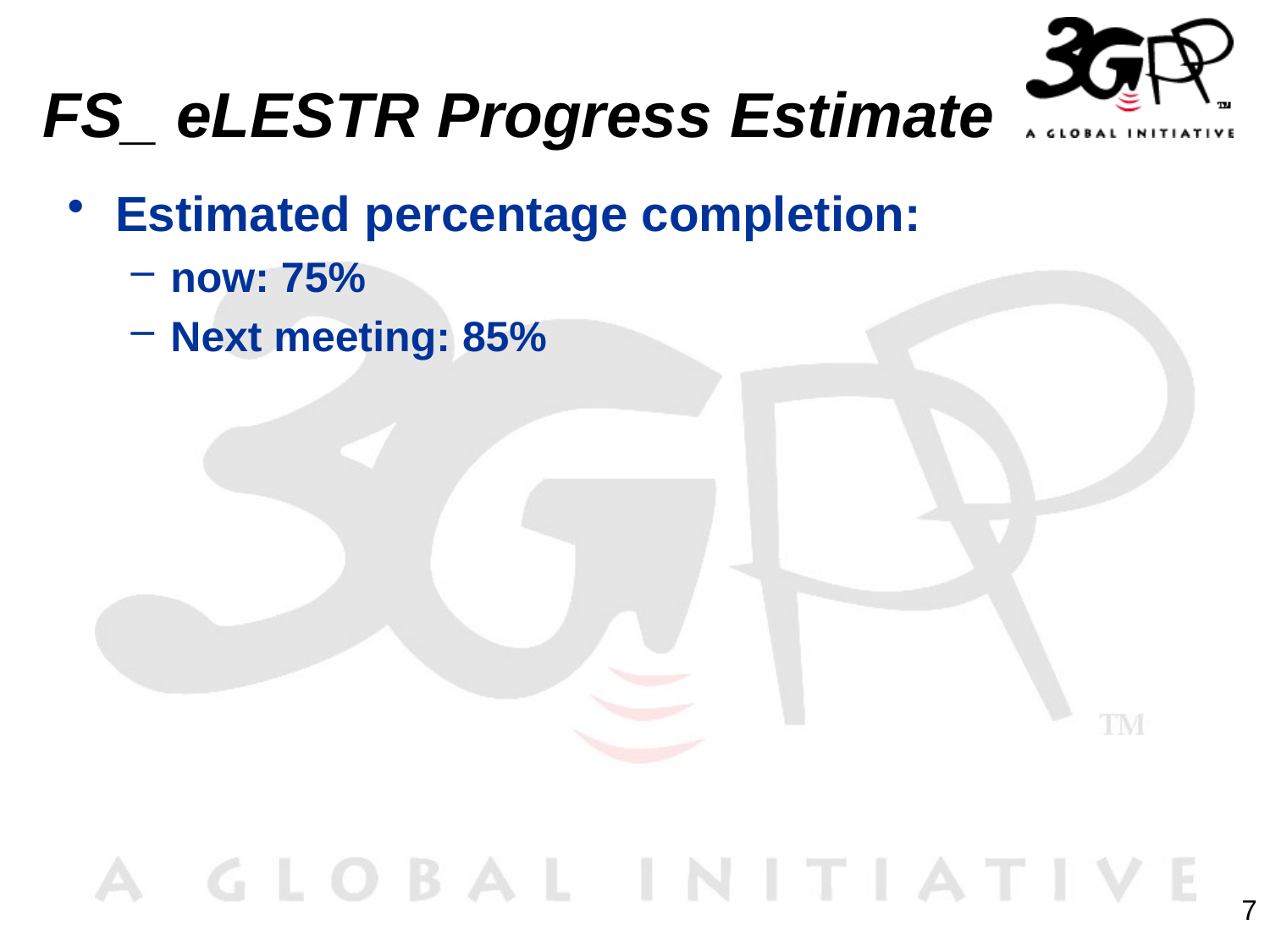

# FS_ eLESTR Progress Estimate
Estimated percentage completion:
now: 75%
Next meeting: 85%
7